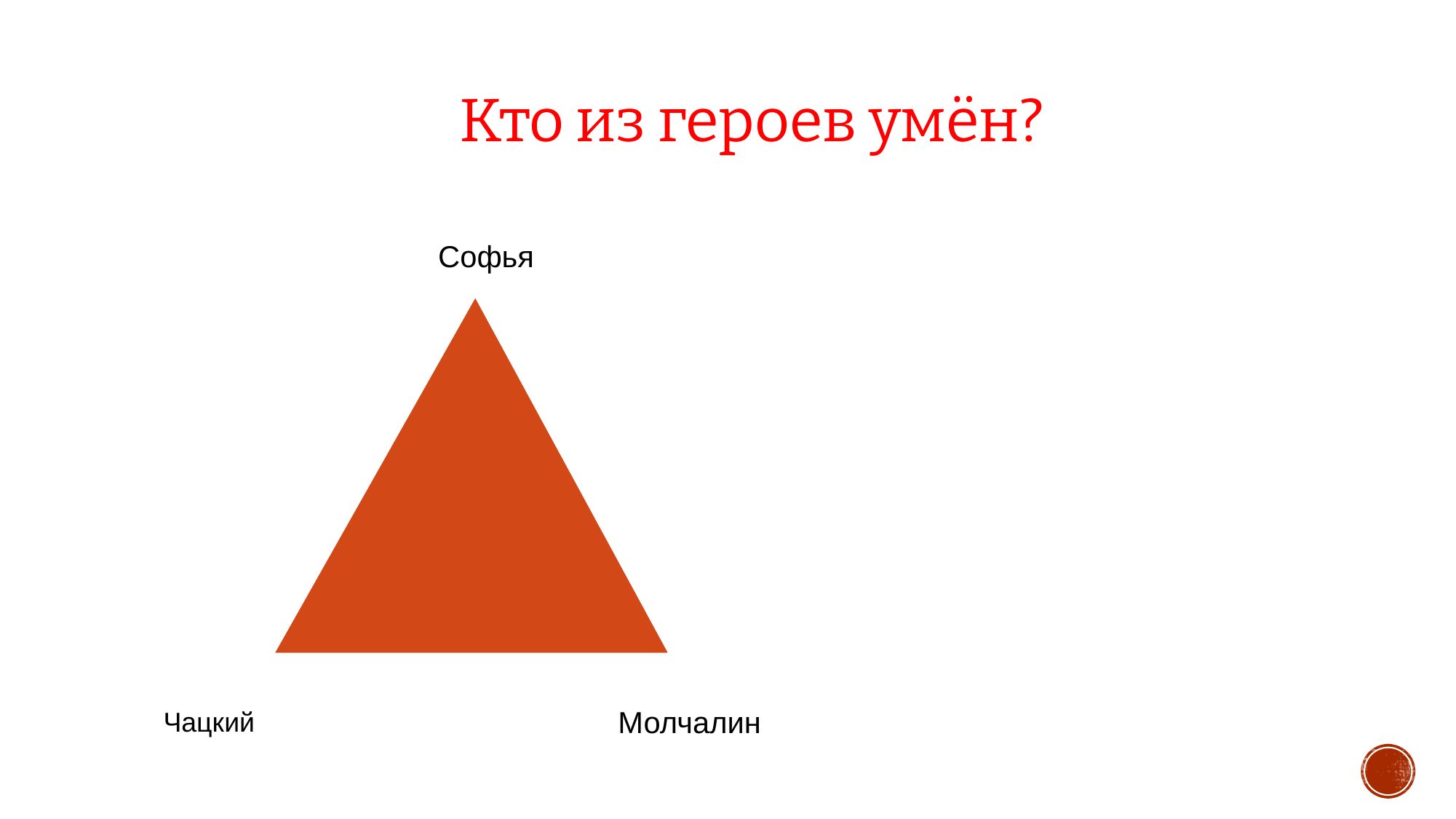

Кто из героев умён?
 Софья

Молчалин
Чацкий